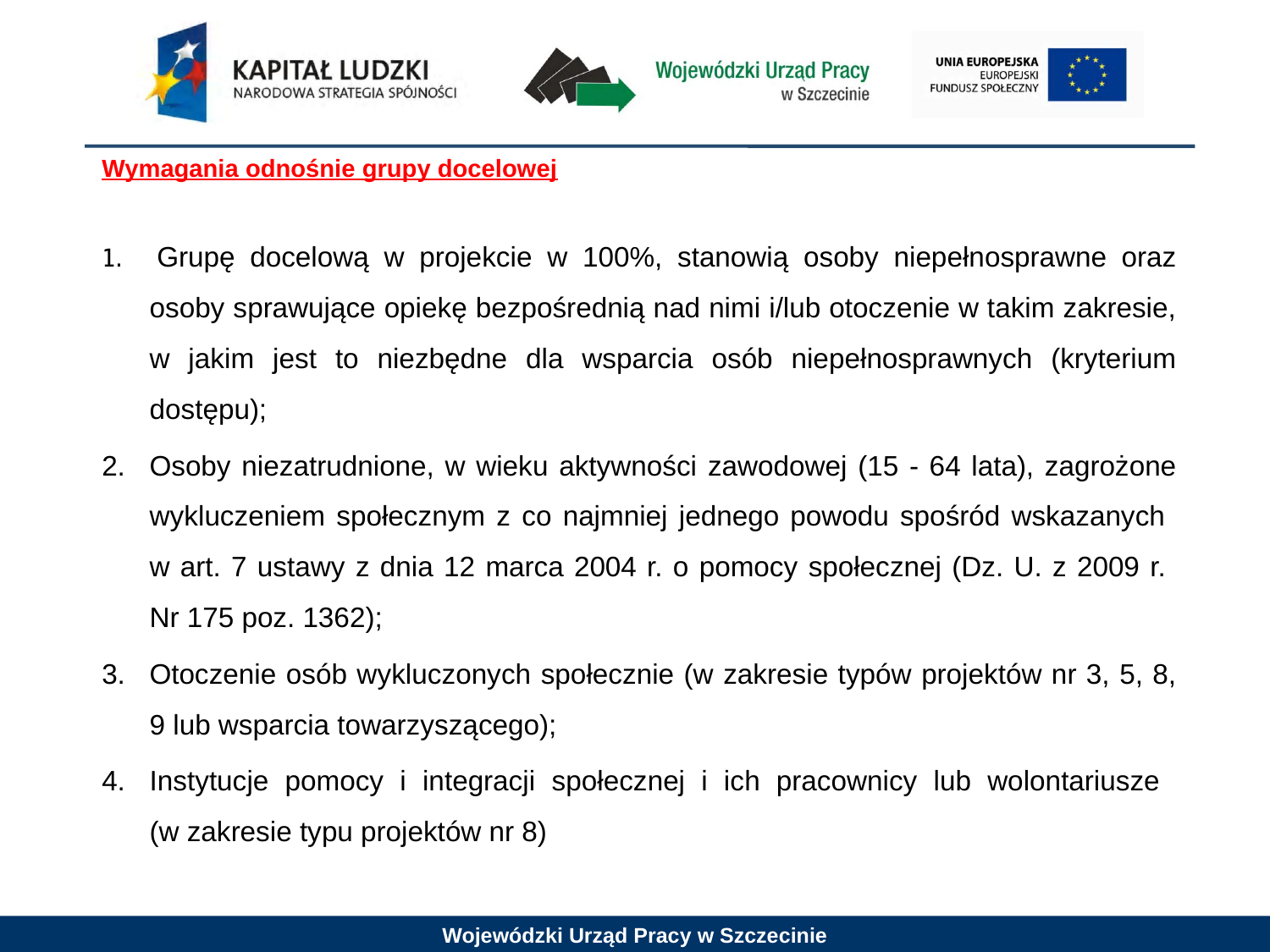

Wymagania odnośnie grupy docelowej

1. 	Grupę docelową w projekcie w 100%, stanowią osoby niepełnosprawne oraz osoby sprawujące opiekę bezpośrednią nad nimi i/lub otoczenie w takim zakresie, w jakim jest to niezbędne dla wsparcia osób niepełnosprawnych (kryterium dostępu);
2.	Osoby niezatrudnione, w wieku aktywności zawodowej (15 - 64 lata), zagrożone wykluczeniem społecznym z co najmniej jednego powodu spośród wskazanych
w art. 7 ustawy z dnia 12 marca 2004 r. o pomocy społecznej (Dz. U. z 2009 r.
Nr 175 poz. 1362);
3.	Otoczenie osób wykluczonych społecznie (w zakresie typów projektów nr 3, 5, 8, 9 lub wsparcia towarzyszącego);
4.	Instytucje pomocy i integracji społecznej i ich pracownicy lub wolontariusze
(w zakresie typu projektów nr 8)